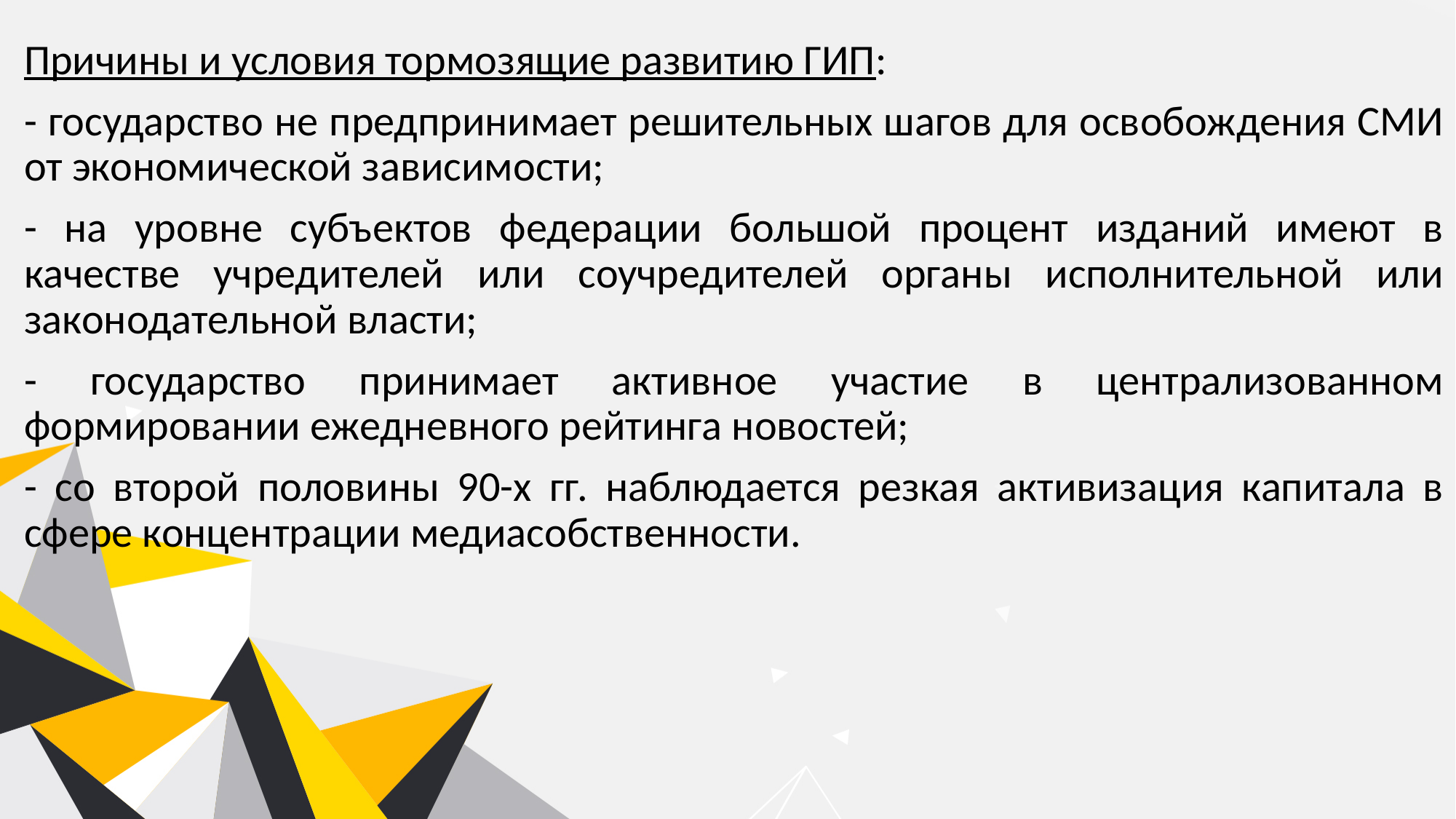

Причины и условия тормозящие развитию ГИП:
- государство не предпринимает решительных шагов для освобождения СМИ от экономической зависимости;
- на уровне субъектов федерации большой процент изданий имеют в качестве учредителей или соучредителей органы исполнительной или законодательной власти;
- государство принимает активное участие в централизованном формировании ежедневного рейтинга новостей;
- со второй половины 90-х гг. наблюдается резкая активизация капитала в сфере концентрации медиасобственности.